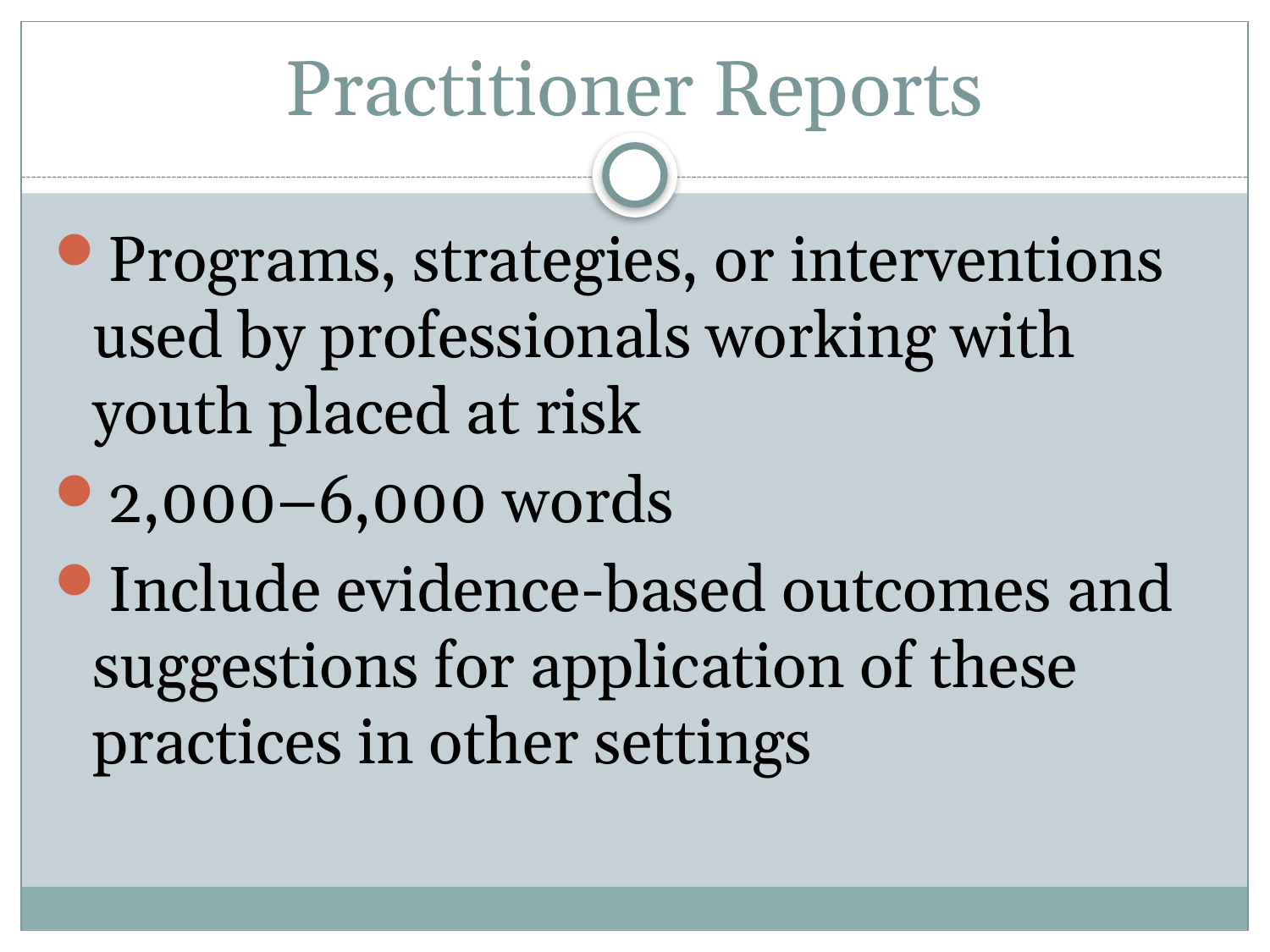

# Practitioner Reports
Programs, strategies, or interventions used by professionals working with youth placed at risk
2,000–6,000 words
Include evidence-based outcomes and suggestions for application of these practices in other settings